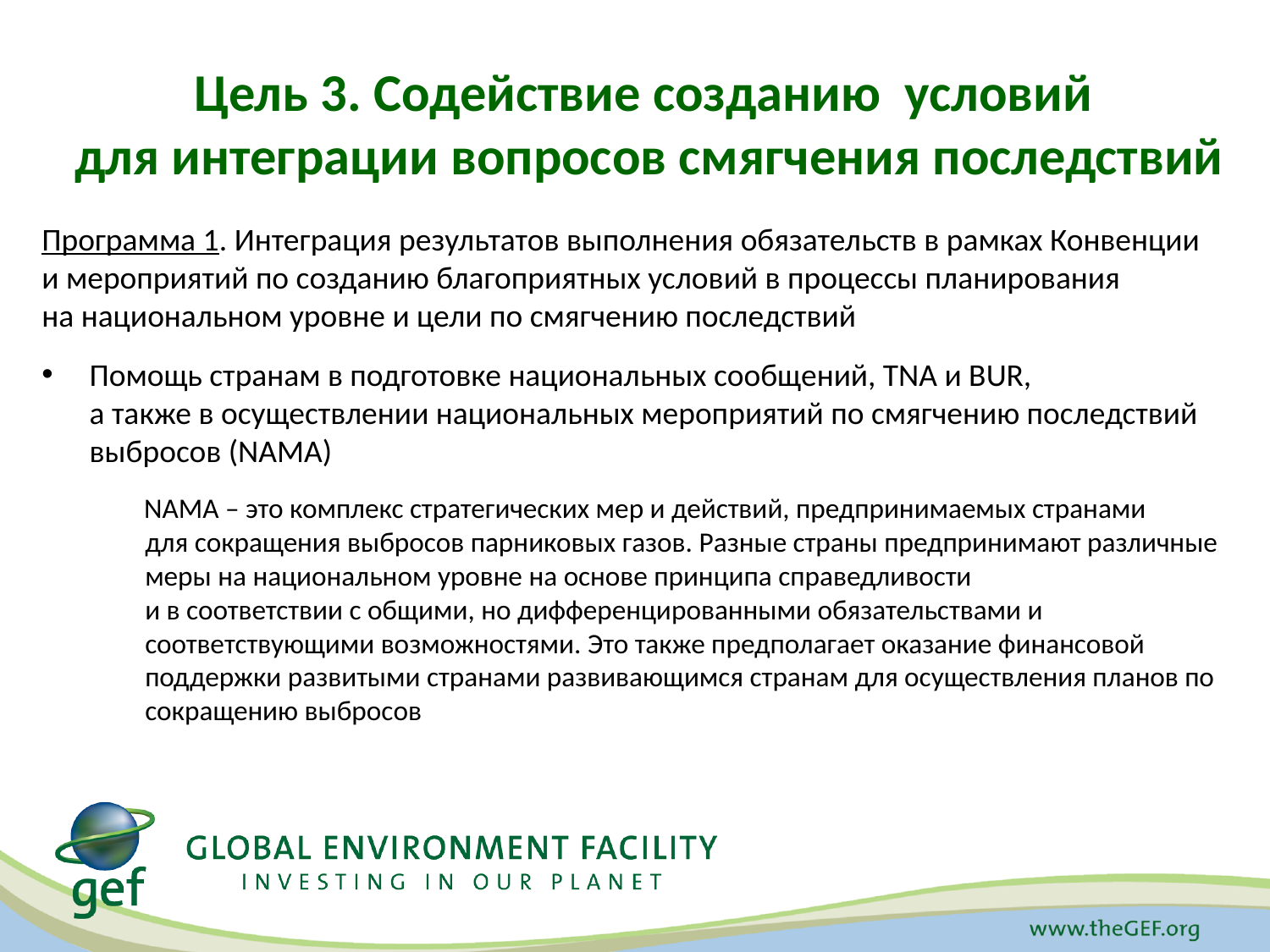

# Цель 3. Содействие созданию  условий для интеграции вопросов смягчения последствий
Программа 1. Интеграция результатов выполнения обязательств в рамках Конвенции
и мероприятий по созданию благоприятных условий в процессы планирования
на национальном уровне и цели по смягчению последствий
Помощь странам в подготовке национальных сообщений, TNA и BUR,
а также в осуществлении национальных мероприятий по смягчению последствий выбросов (NAMA)
NAMA – это комплекс стратегических мер и действий, предпринимаемых странами
для сокращения выбросов парниковых газов. Разные страны предпринимают различные меры на национальном уровне на основе принципа справедливости
и в соответствии с общими, но дифференцированными обязательствами и соответствующими возможностями. Это также предполагает оказание финансовой поддержки развитыми странами развивающимся странам для осуществления планов по сокращению выбросов